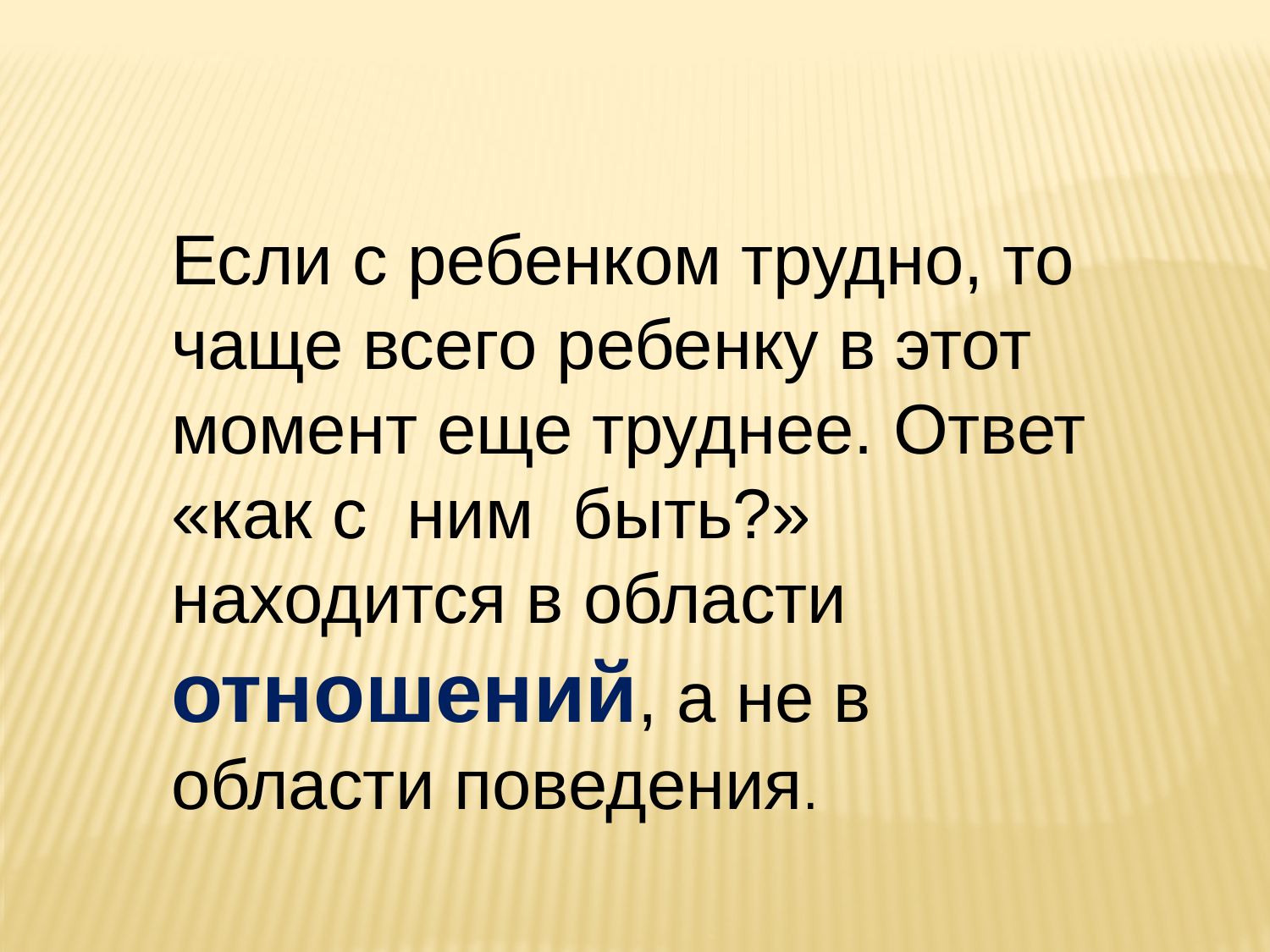

Если с ребенком трудно, то чаще всего ребенку в этот момент еще труднее. Ответ «как с  ним  быть?» находится в области отношений, а не в области поведения.